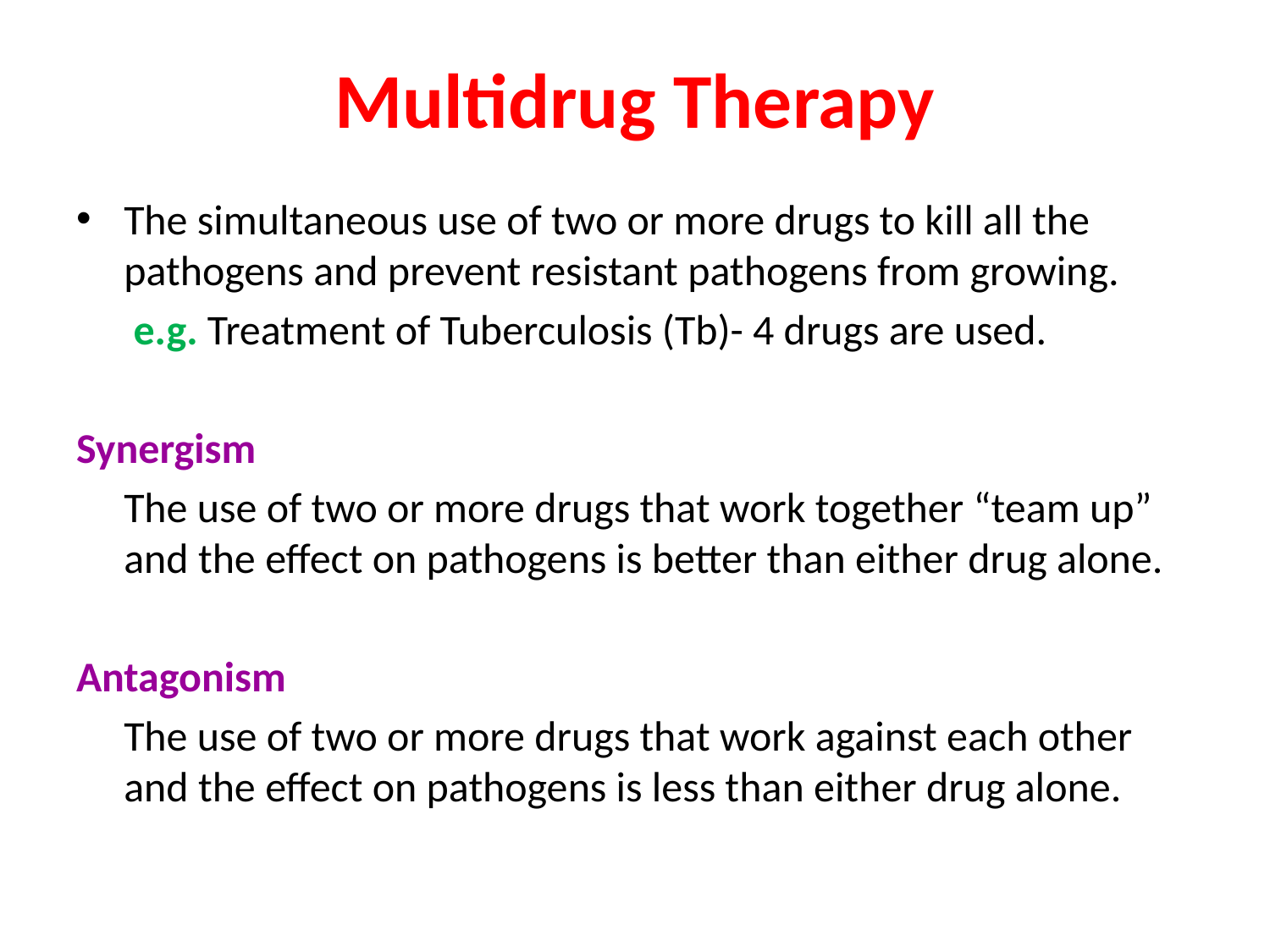

# Multidrug Therapy
The simultaneous use of two or more drugs to kill all the  pathogens and prevent resistant pathogens from growing.
      e.g. Treatment of Tuberculosis (Tb)- 4 drugs are used.

Synergism
     The use of two or more drugs that work together “team up” and the effect on pathogens is better than either drug alone.

Antagonism
     The use of two or more drugs that work against each other and the effect on pathogens is less than either drug alone.